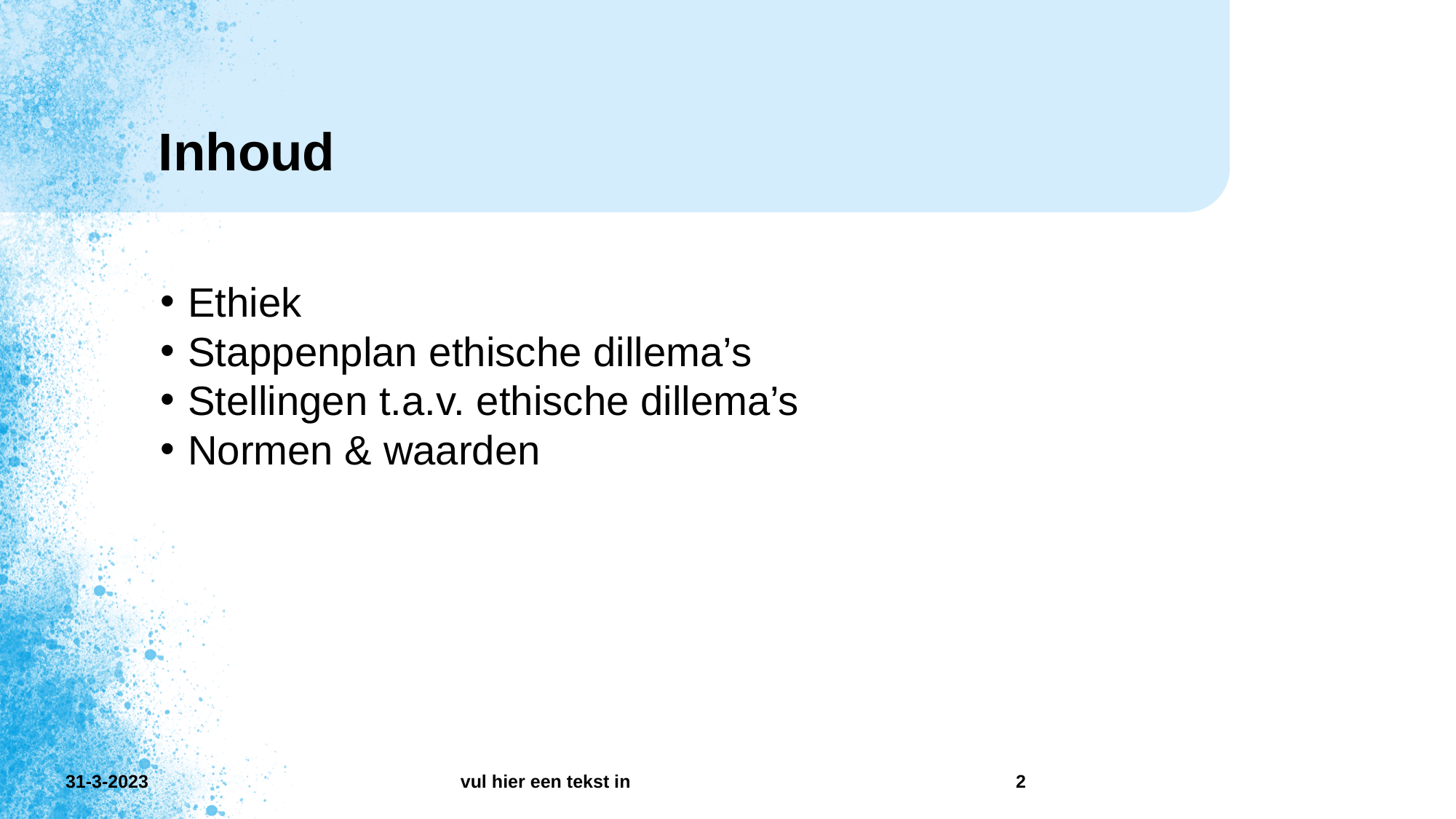

# Inhoud
Ethiek
Stappenplan ethische dillema’s
Stellingen t.a.v. ethische dillema’s
Normen & waarden

31-3-2023
vul hier een tekst in
2